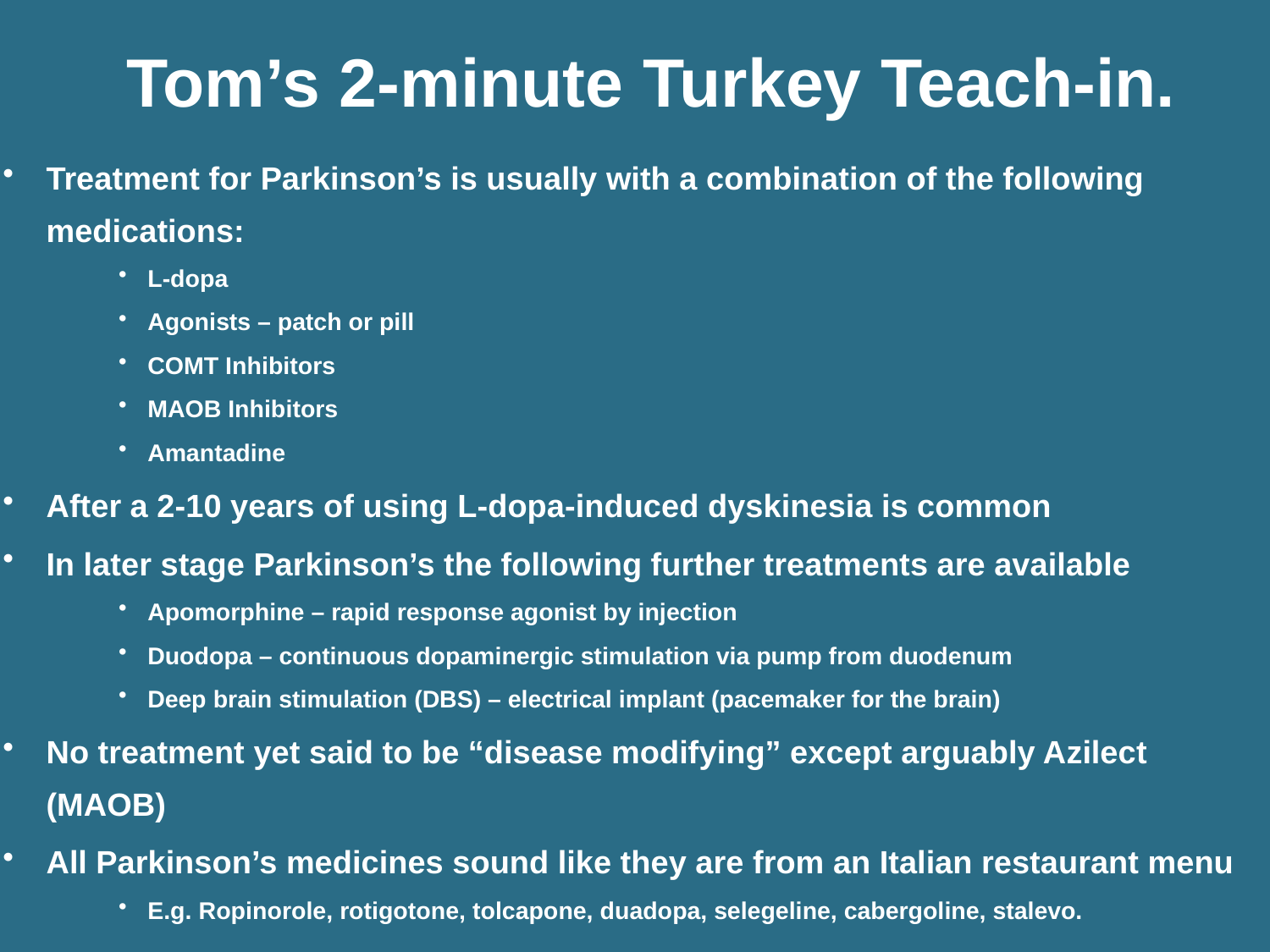

# Tom’s 2-minute Turkey Teach-in.
Treatment for Parkinson’s is usually with a combination of the following medications:
L-dopa
Agonists – patch or pill
COMT Inhibitors
MAOB Inhibitors
Amantadine
After a 2-10 years of using L-dopa-induced dyskinesia is common
In later stage Parkinson’s the following further treatments are available
Apomorphine – rapid response agonist by injection
Duodopa – continuous dopaminergic stimulation via pump from duodenum
Deep brain stimulation (DBS) – electrical implant (pacemaker for the brain)
No treatment yet said to be “disease modifying” except arguably Azilect (MAOB)
All Parkinson’s medicines sound like they are from an Italian restaurant menu
E.g. Ropinorole, rotigotone, tolcapone, duadopa, selegeline, cabergoline, stalevo.